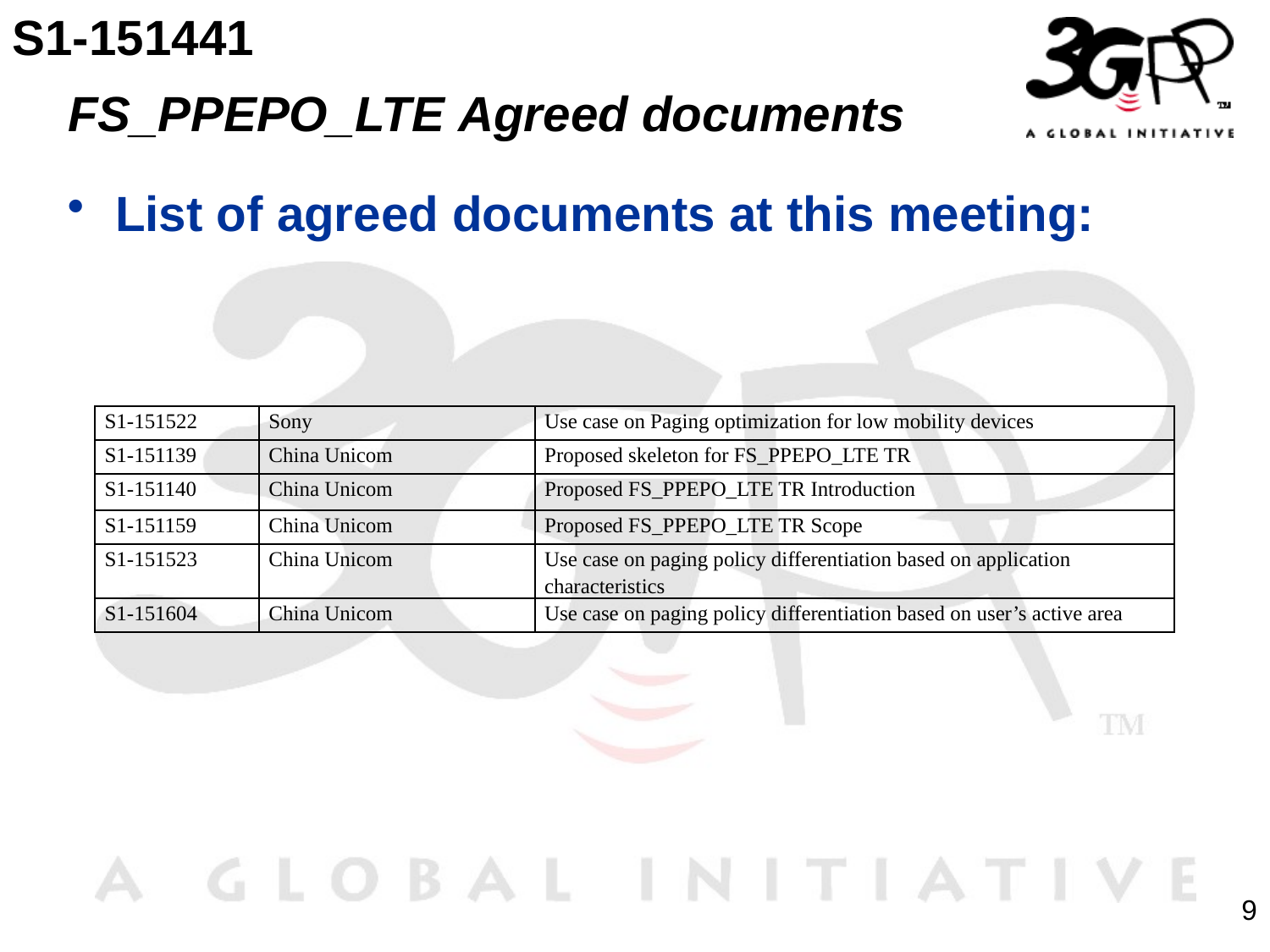

S1-151441
# FS_PPEPO_LTE Agreed documents
List of agreed documents at this meeting:

| S1-151522 | Sony | Use case on Paging optimization for low mobility devices |
| --- | --- | --- |
| S1-151139 | China Unicom | Proposed skeleton for FS\_PPEPO\_LTE TR |
| S1-151140 | China Unicom | Proposed FS\_PPEPO\_LTE TR Introduction |
| S1-151159 | China Unicom | Proposed FS\_PPEPO\_LTE TR Scope |
| S1-151523 | China Unicom | Use case on paging policy differentiation based on application characteristics |
| S1-151604 | China Unicom | Use case on paging policy differentiation based on user’s active area |
9